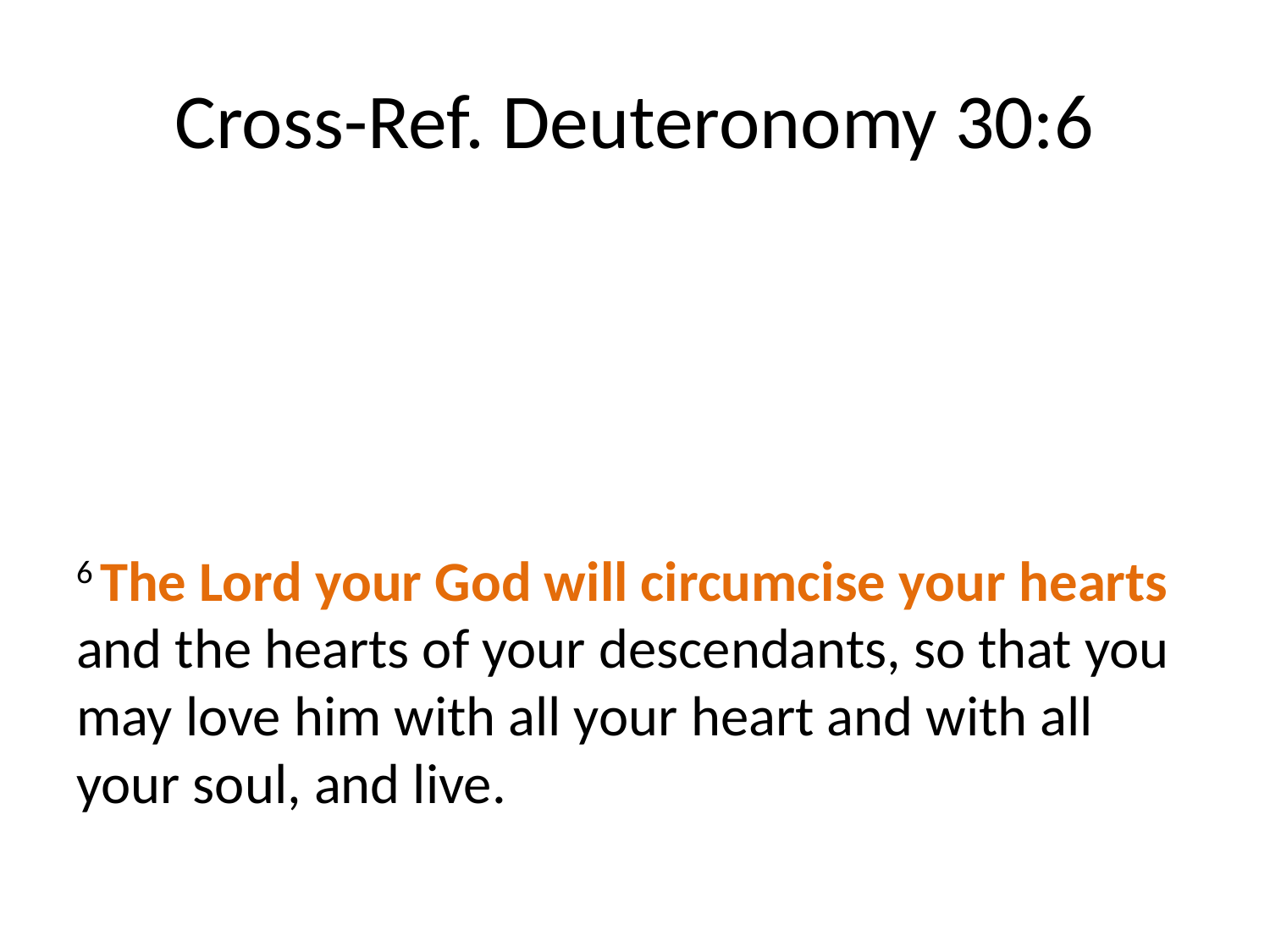

# Cross-Ref. Deuteronomy 30:6

6 The Lord your God will circumcise your hearts and the hearts of your descendants, so that you may love him with all your heart and with all your soul, and live.